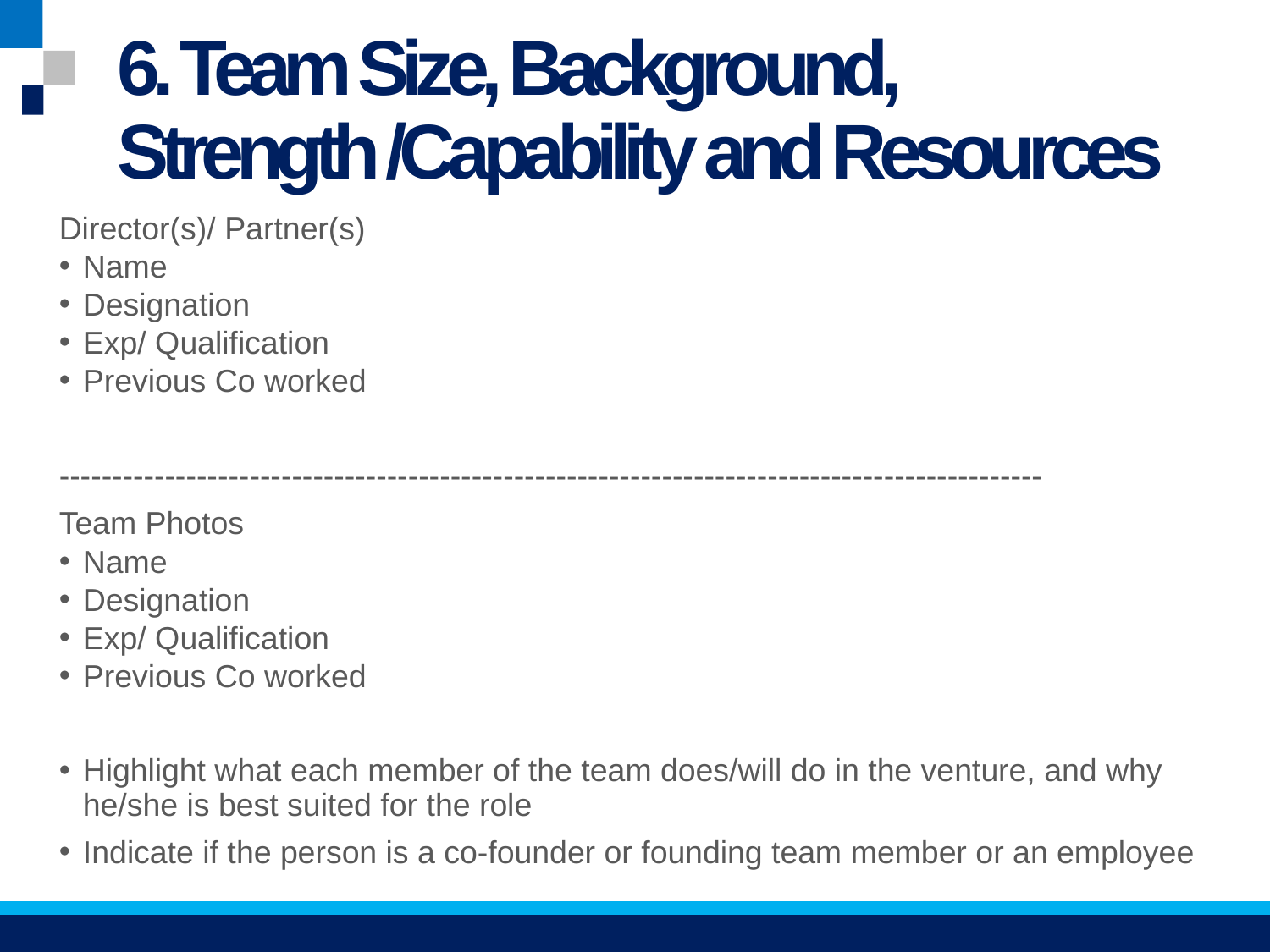

# 6. Team Size, Background, Strength /Capability and Resources
Director(s)/ Partner(s)
Name
Designation
Exp/ Qualification
Previous Co worked

---------------------------------------------------------------------------------------------
Team Photos
Name
Designation
Exp/ Qualification
Previous Co worked

Highlight what each member of the team does/will do in the venture, and why he/she is best suited for the role
Indicate if the person is a co-founder or founding team member or an employee